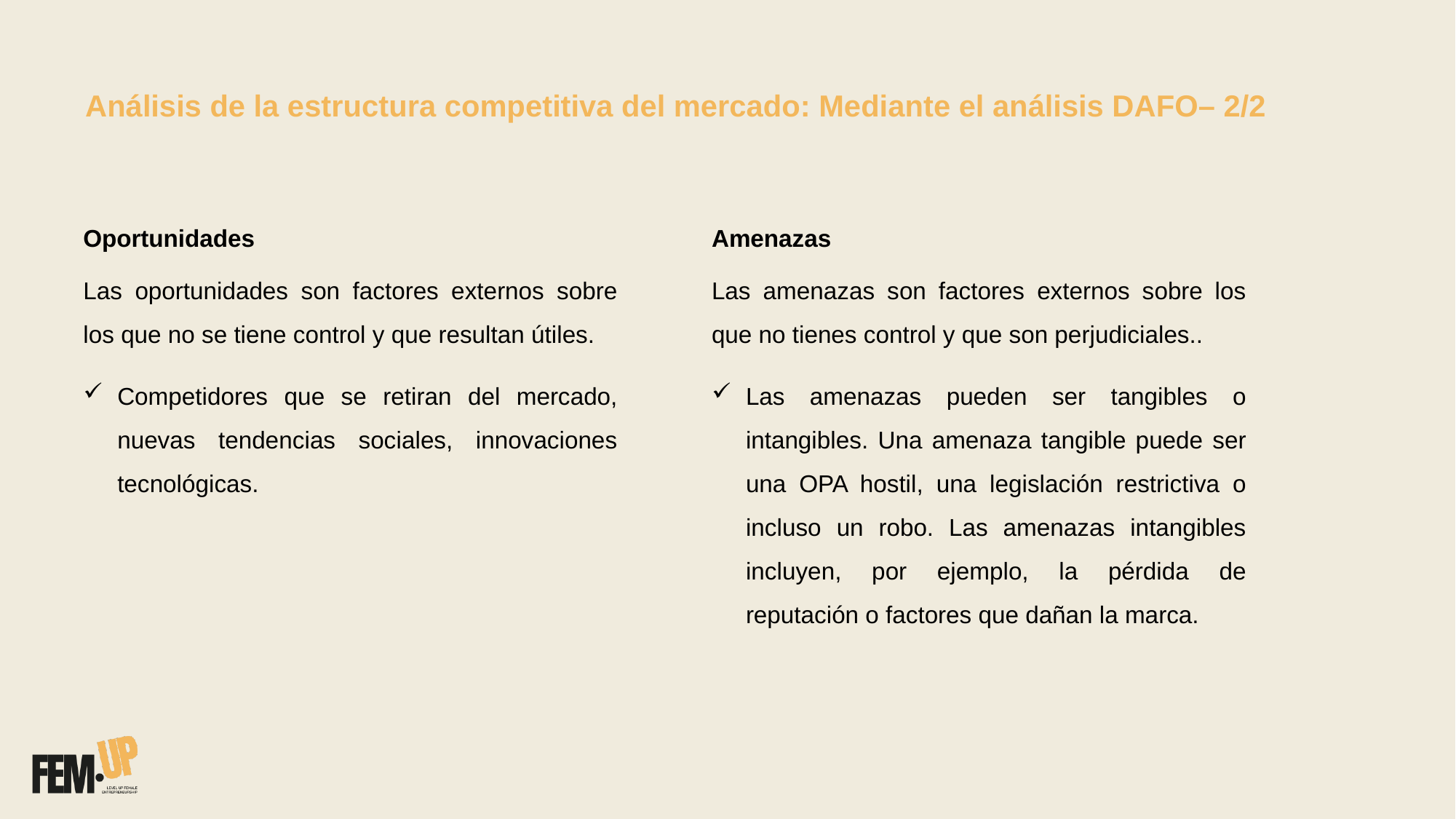

Análisis de la estructura competitiva del mercado: Mediante el análisis DAFO– 2/2
Oportunidades
Las oportunidades son factores externos sobre los que no se tiene control y que resultan útiles.
Competidores que se retiran del mercado, nuevas tendencias sociales, innovaciones tecnológicas. ​
Amenazas
Las amenazas son factores externos sobre los que no tienes control y que son perjudiciales..
Las amenazas pueden ser tangibles o intangibles. Una amenaza tangible puede ser una OPA hostil, una legislación restrictiva o incluso un robo. Las amenazas intangibles incluyen, por ejemplo, la pérdida de reputación o factores que dañan la marca.